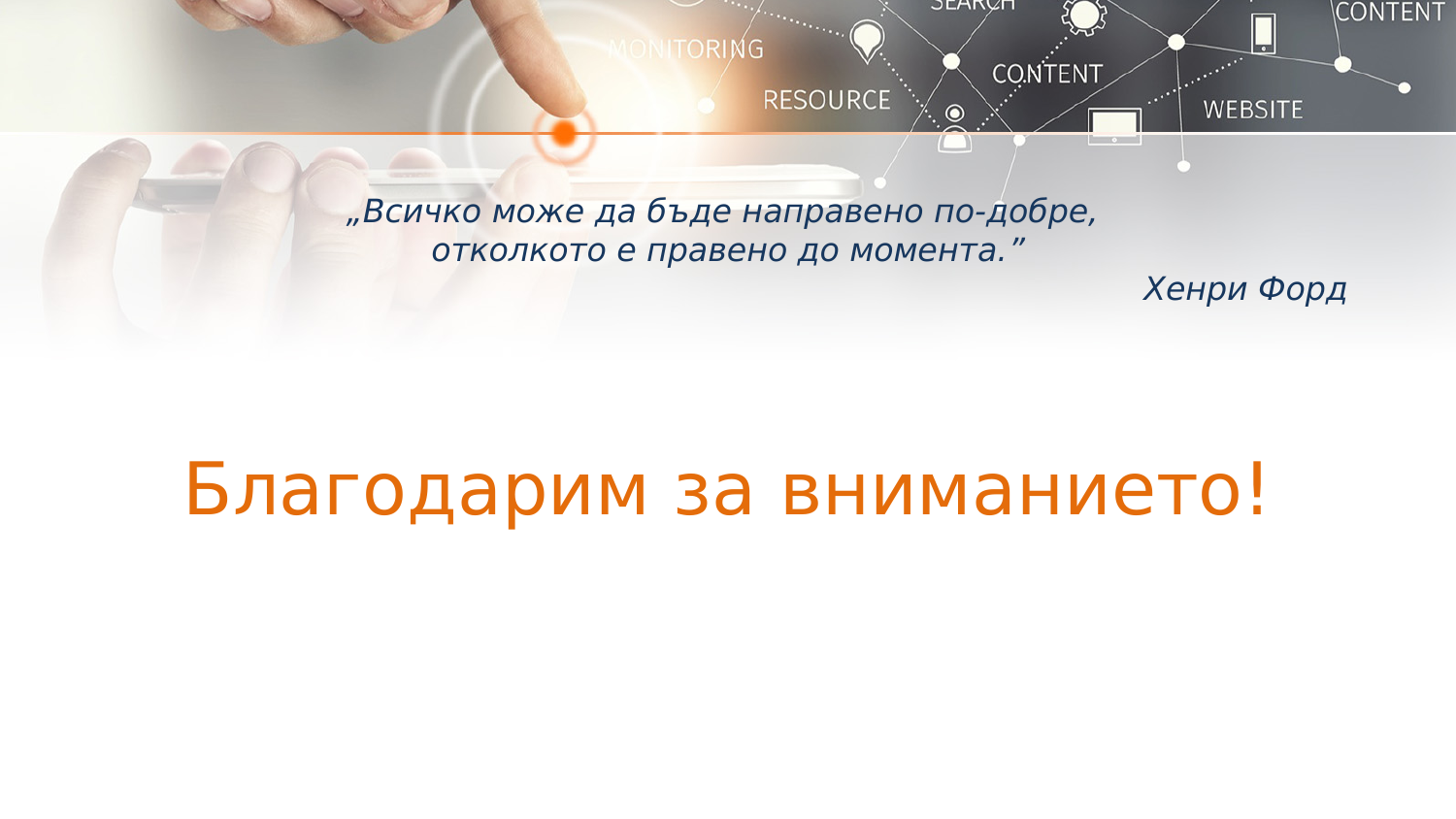

„Всичко може да бъде направено по-добре,
отколкото е правено до момента.”
Хенри Форд

# Благодарим за вниманието!